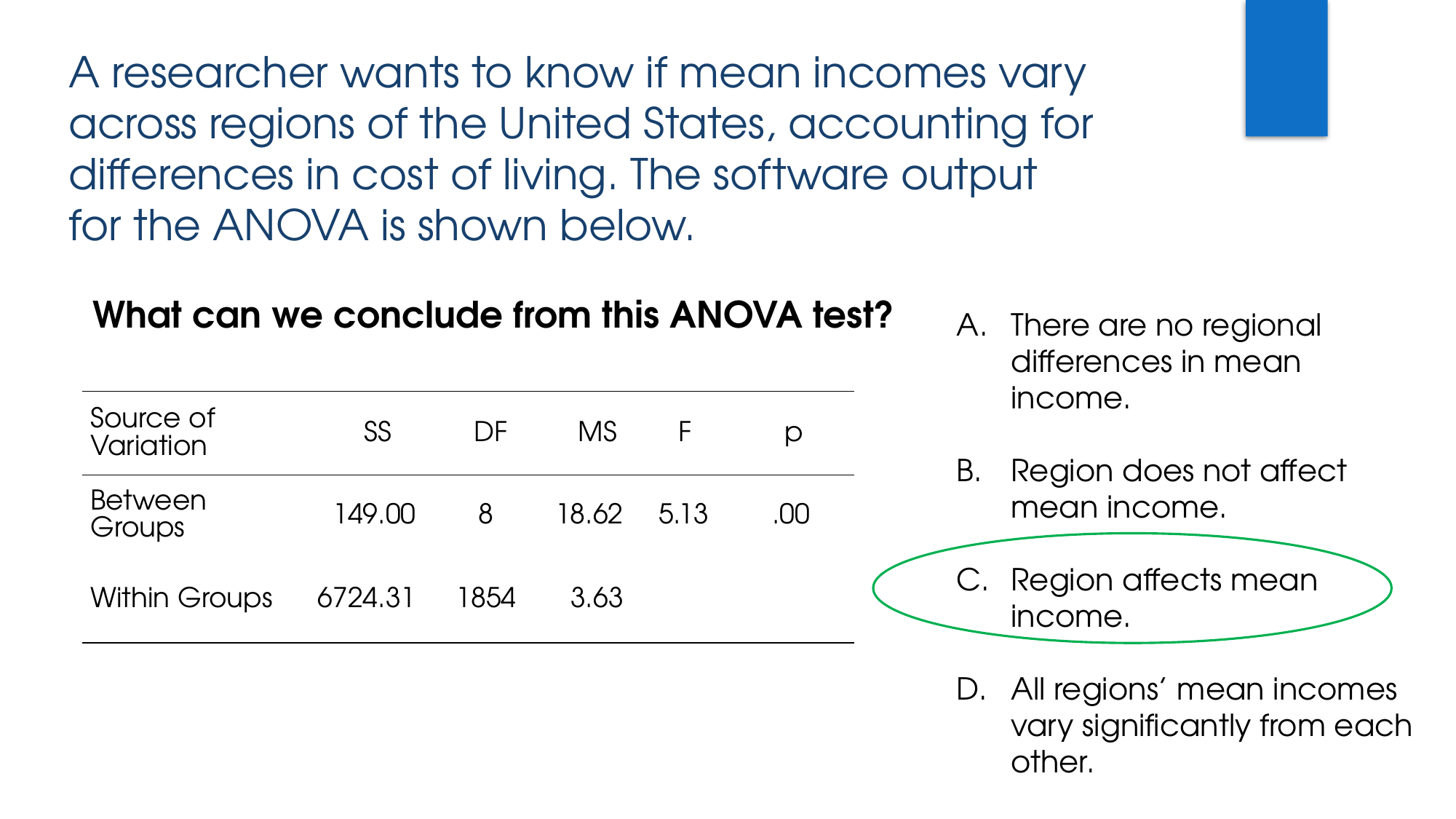

A researcher wants to know if mean incomes vary across regions of the United States, accounting for differences in cost of living. The software output for the ANOVA is shown below.
What can we conclude from this ANOVA test?
There are no regional differences in mean income.

Region does not affect mean income.

Region affects mean income.

All regions’ mean incomes vary significantly from each other.
| Source of Variation | SS | DF | MS | F | p |
| --- | --- | --- | --- | --- | --- |
| Between Groups | 149.00 | 8 | 18.62 | 5.13 | .00 |
| Within Groups | 6724.31 | 1854 | 3.63 |  |  |